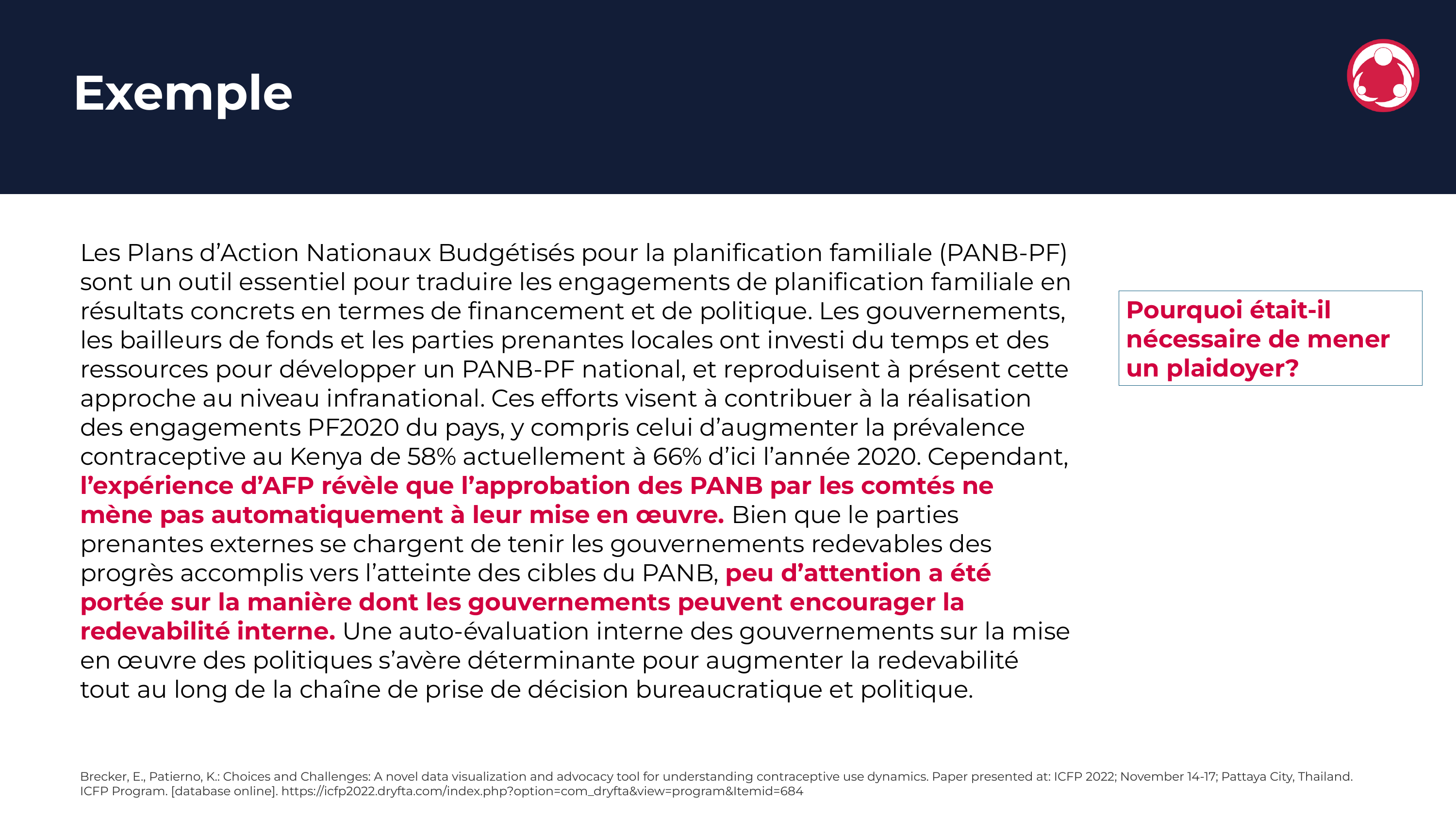

Exemple
Les Plans d’Action Nationaux Budgétisés pour la planification familiale (PANB-PF) sont un outil essentiel pour traduire les engagements de planification familiale en résultats concrets en termes de financement et de politique. Les gouvernements, les bailleurs de fonds et les parties prenantes locales ont investi du temps et des ressources pour développer un PANB-PF national, et reproduisent à présent cette approche au niveau infranational. Ces efforts visent à contribuer à la réalisation des engagements PF2020 du pays, y compris celui d’augmenter la prévalence contraceptive au Kenya de 58% actuellement à 66% d’ici l’année 2020. Cependant, l’expérience d’AFP révèle que l’approbation des PANB par les comtés ne mène pas automatiquement à leur mise en œuvre. Bien que le parties prenantes externes se chargent de tenir les gouvernements redevables des progrès accomplis vers l’atteinte des cibles du PANB, peu d’attention a été portée sur la manière dont les gouvernements peuvent encourager la redevabilité interne. Une auto-évaluation interne des gouvernements sur la mise en œuvre des politiques s’avère déterminante pour augmenter la redevabilité tout au long de la chaîne de prise de décision bureaucratique et politique.
Pourquoi était-il nécessaire de mener un plaidoyer?
Brecker, E., Patierno, K.: Choices and Challenges: A novel data visualization and advocacy tool for understanding contraceptive use dynamics. Paper presented at: ICFP 2022; November 14-17; Pattaya City, Thailand. ICFP Program. [database online]. https://icfp2022.dryfta.com/index.php?option=com_dryfta&view=program&Itemid=684